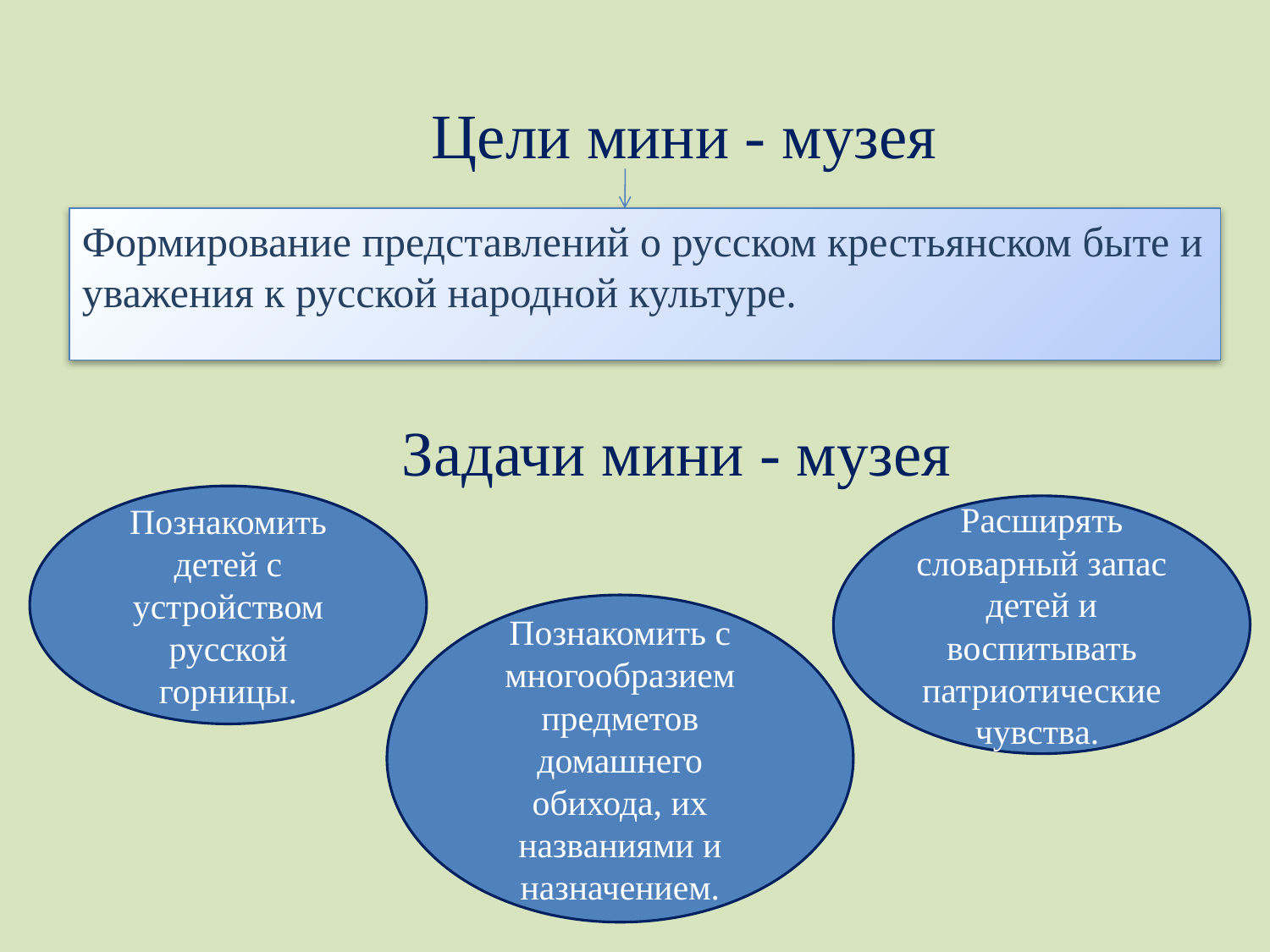

Цели мини - музея
Формирование представлений о русском крестьянском быте и уважения к русской народной культуре.

Задачи мини - музея
Познакомить детей с устройством русской горницы.
Расширять словарный запас детей и воспитывать патриотические чувства.
Познакомить с многообразием предметов домашнего обихода, их названиями и назначением.